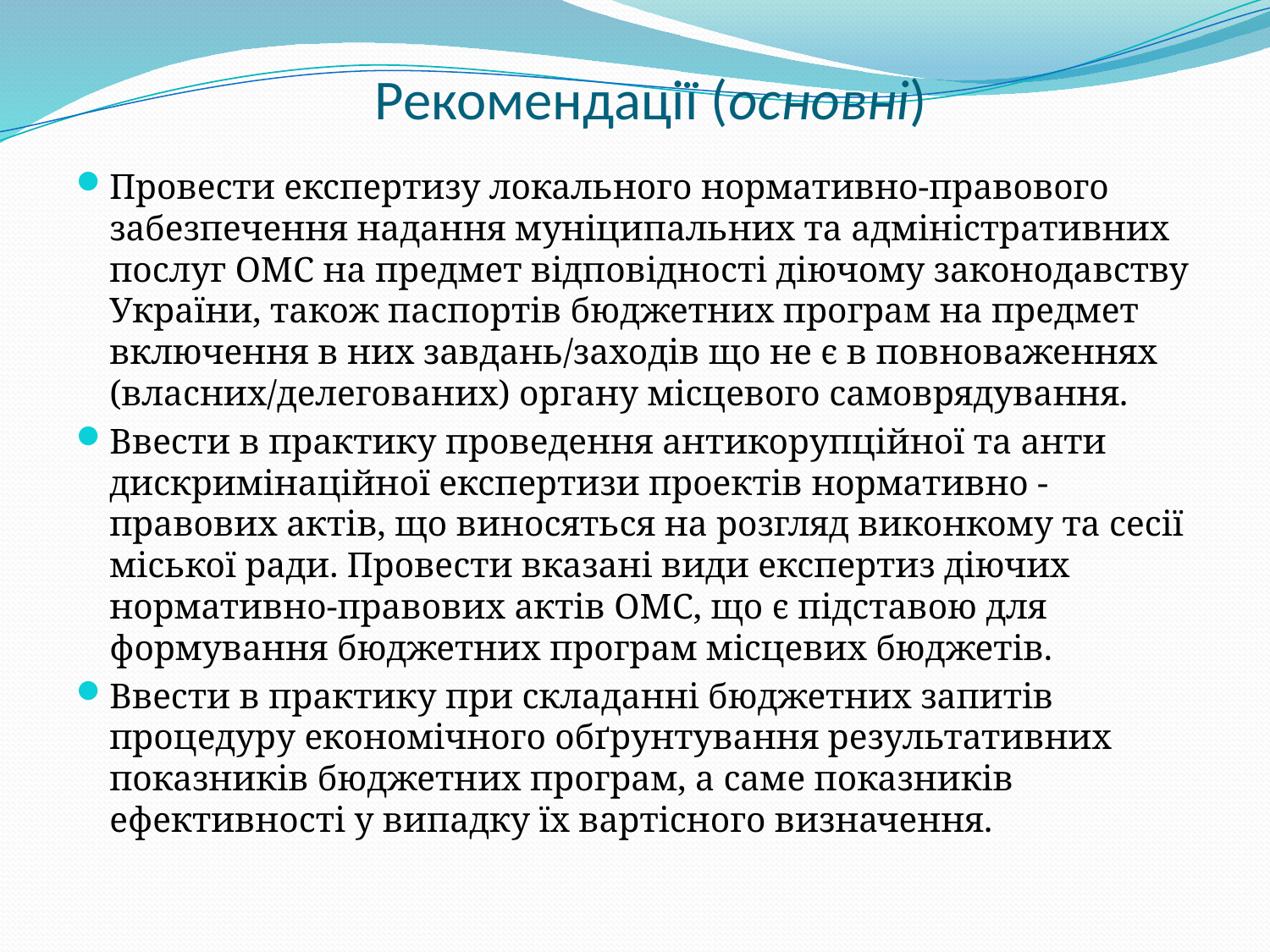

Рекомендації (основні)
Провести експертизу локального нормативно-правового забезпечення надання муніципальних та адміністративних послуг ОМС на предмет відповідності діючому законодавству України, також паспортів бюджетних програм на предмет включення в них завдань/заходів що не є в повноваженнях (власних/делегованих) органу місцевого самоврядування.
Ввести в практику проведення антикорупційної та анти дискримінаційної експертизи проектів нормативно - правових актів, що виносяться на розгляд виконкому та сесії міської ради. Провести вказані види експертиз діючих нормативно-правових актів ОМС, що є підставою для формування бюджетних програм місцевих бюджетів.
Ввести в практику при складанні бюджетних запитів процедуру економічного обґрунтування результативних показників бюджетних програм, а саме показників ефективності у випадку їх вартісного визначення.